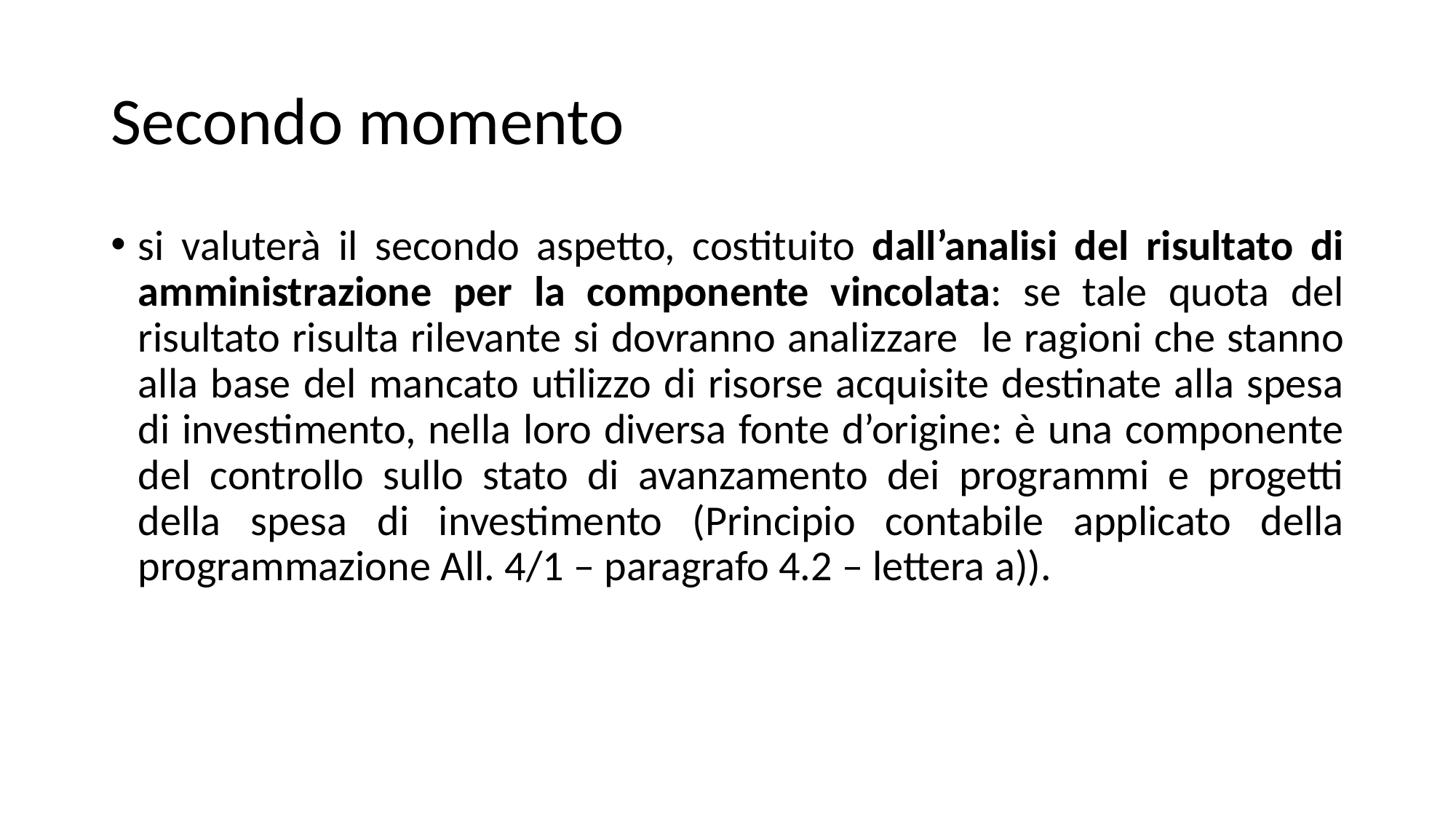

# Secondo momento
si valuterà il secondo aspetto, costituito dall’analisi del risultato di amministrazione per la componente vincolata: se tale quota del risultato risulta rilevante si dovranno analizzare  le ragioni che stanno alla base del mancato utilizzo di risorse acquisite destinate alla spesa di investimento, nella loro diversa fonte d’origine: è una componente del controllo sullo stato di avanzamento dei programmi e progetti della spesa di investimento (Principio contabile applicato della programmazione All. 4/1 – paragrafo 4.2 – lettera a)).